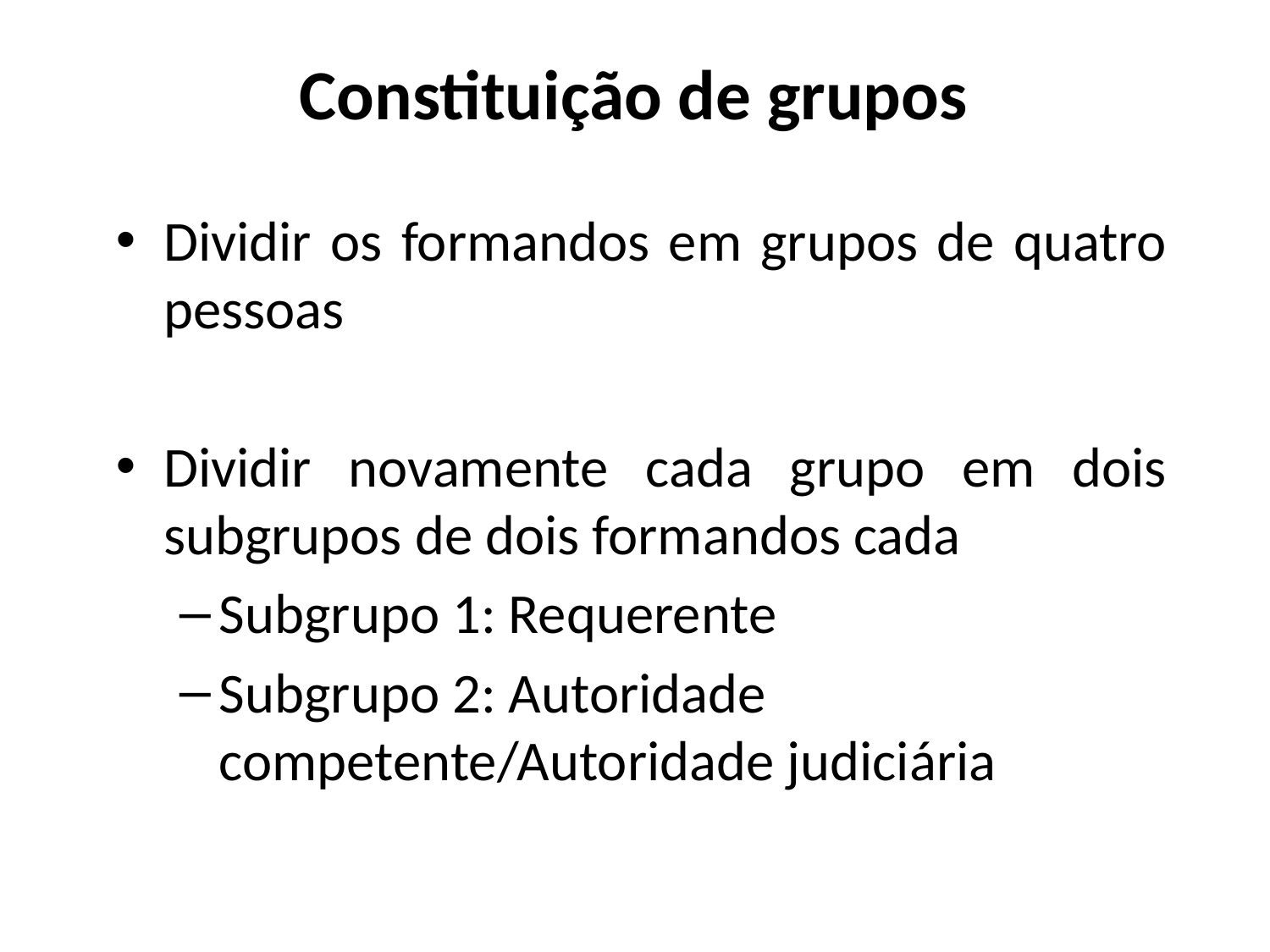

Constituição de grupos
Dividir os formandos em grupos de quatro pessoas

Dividir novamente cada grupo em dois subgrupos de dois formandos cada
Subgrupo 1: Requerente
Subgrupo 2: Autoridade competente/Autoridade judiciária